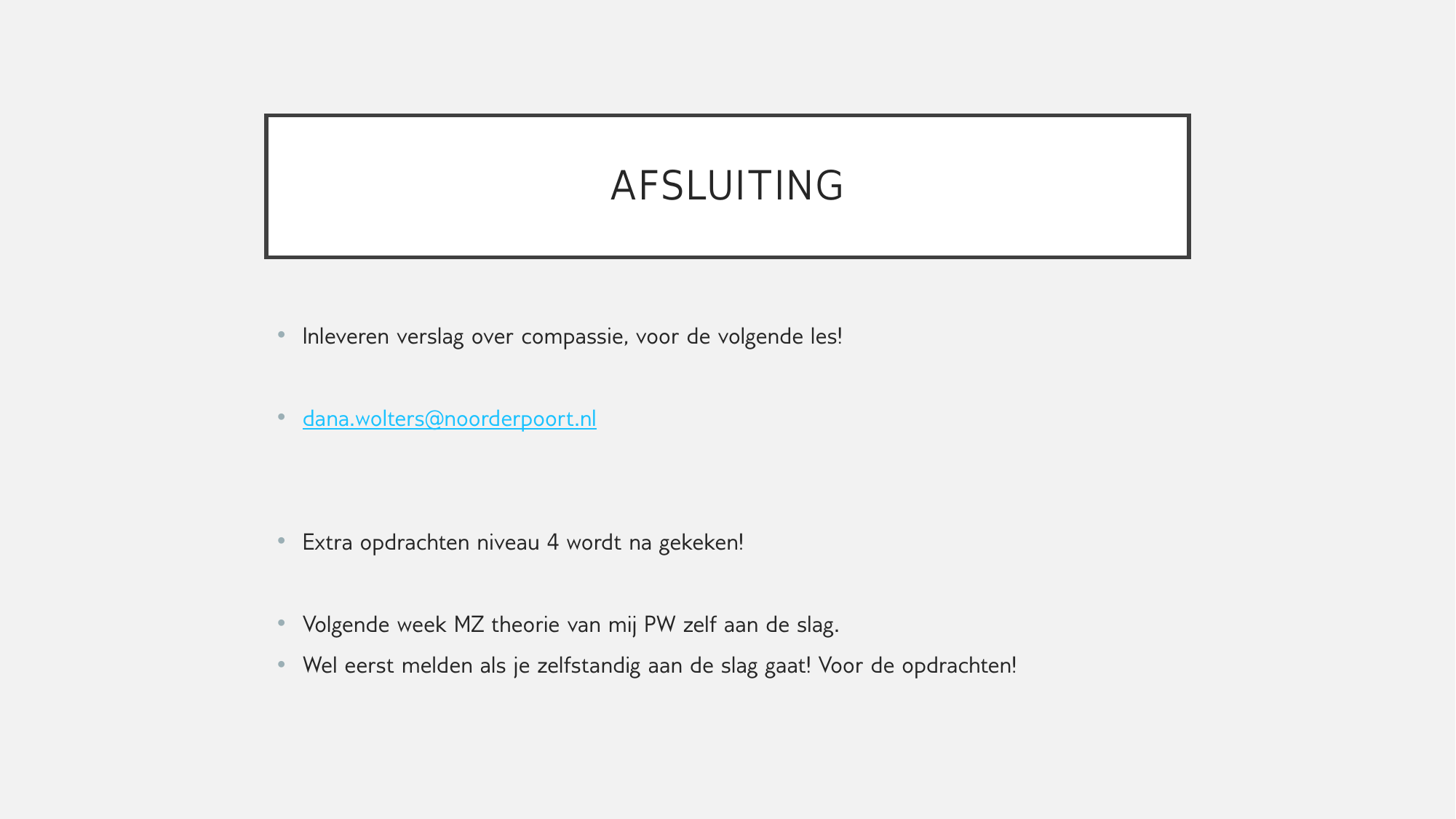

# Afsluiting
Inleveren verslag over compassie, voor de volgende les!

dana.wolters@noorderpoort.nl

Extra opdrachten niveau 4 wordt na gekeken!

Volgende week MZ theorie van mij PW zelf aan de slag.
Wel eerst melden als je zelfstandig aan de slag gaat! Voor de opdrachten!